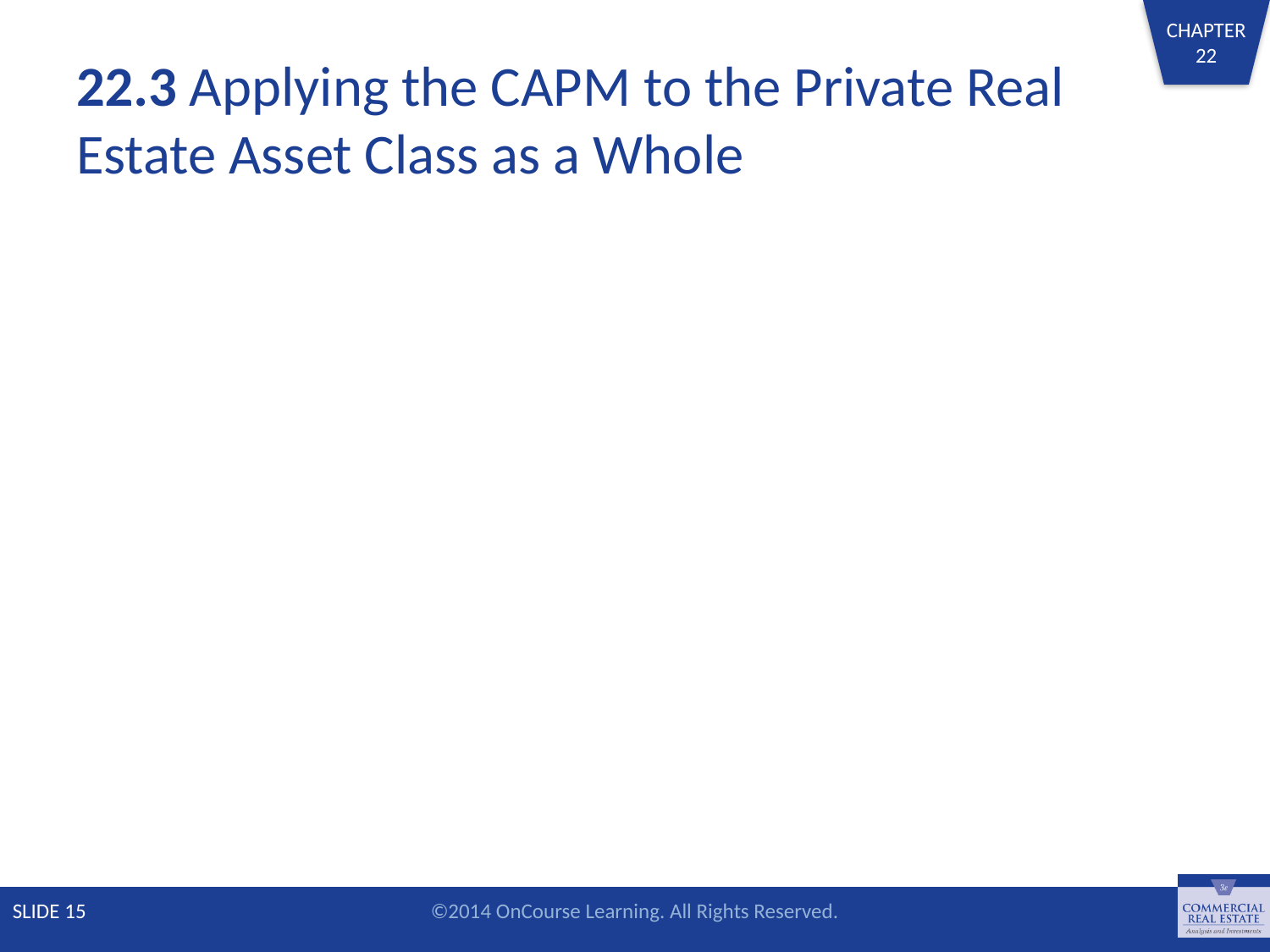

# 22.3 Applying the CAPM to the Private Real Estate Asset Class as a Whole

SLIDE 15